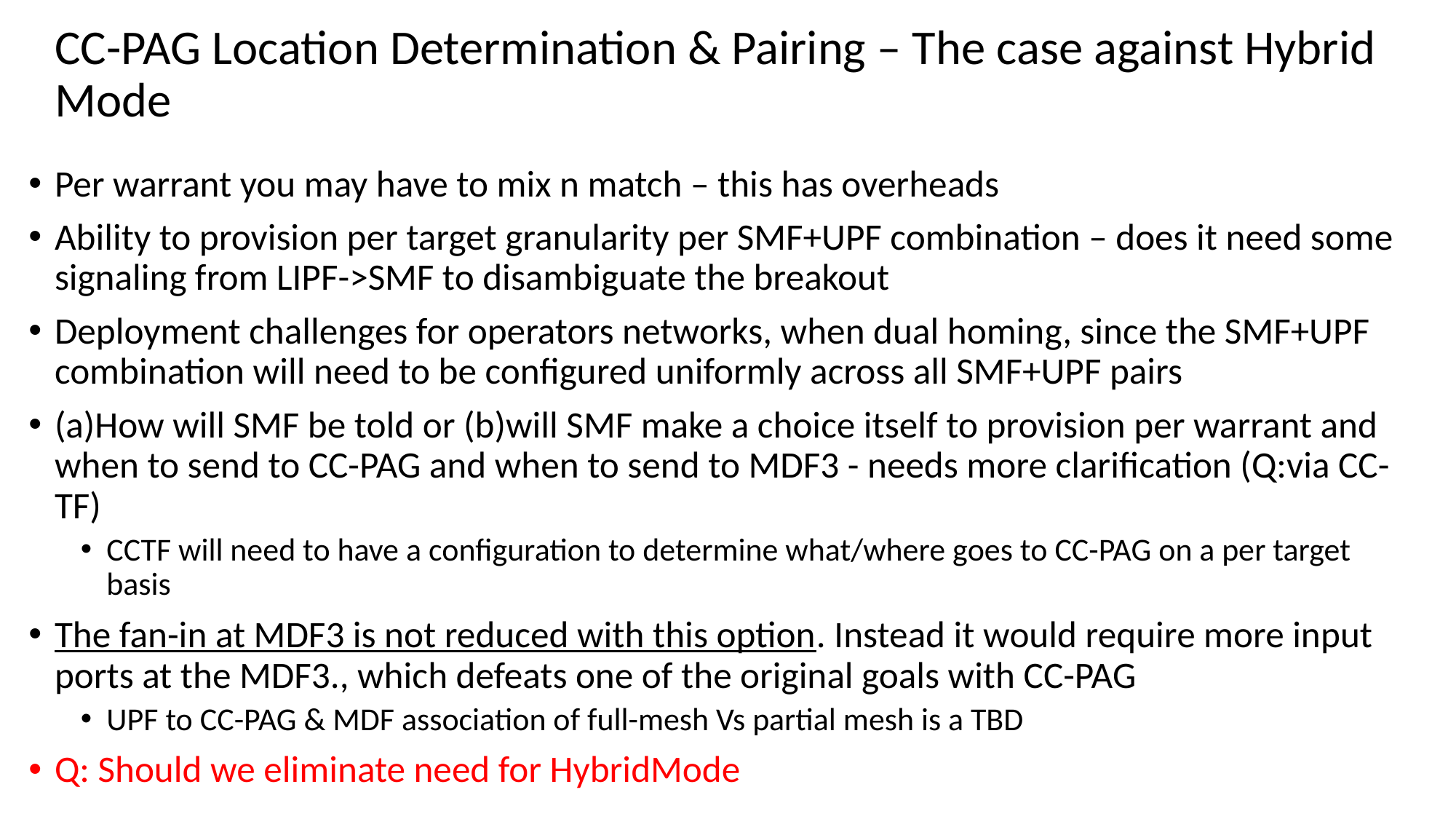

# CC-PAG Location Determination & Pairing – The case against Hybrid Mode
Per warrant you may have to mix n match – this has overheads
Ability to provision per target granularity per SMF+UPF combination – does it need some signaling from LIPF->SMF to disambiguate the breakout
Deployment challenges for operators networks, when dual homing, since the SMF+UPF combination will need to be configured uniformly across all SMF+UPF pairs
(a)How will SMF be told or (b)will SMF make a choice itself to provision per warrant and when to send to CC-PAG and when to send to MDF3 - needs more clarification (Q:via CC-TF)
CCTF will need to have a configuration to determine what/where goes to CC-PAG on a per target basis
The fan-in at MDF3 is not reduced with this option. Instead it would require more input ports at the MDF3., which defeats one of the original goals with CC-PAG
UPF to CC-PAG & MDF association of full-mesh Vs partial mesh is a TBD
Q: Should we eliminate need for HybridMode